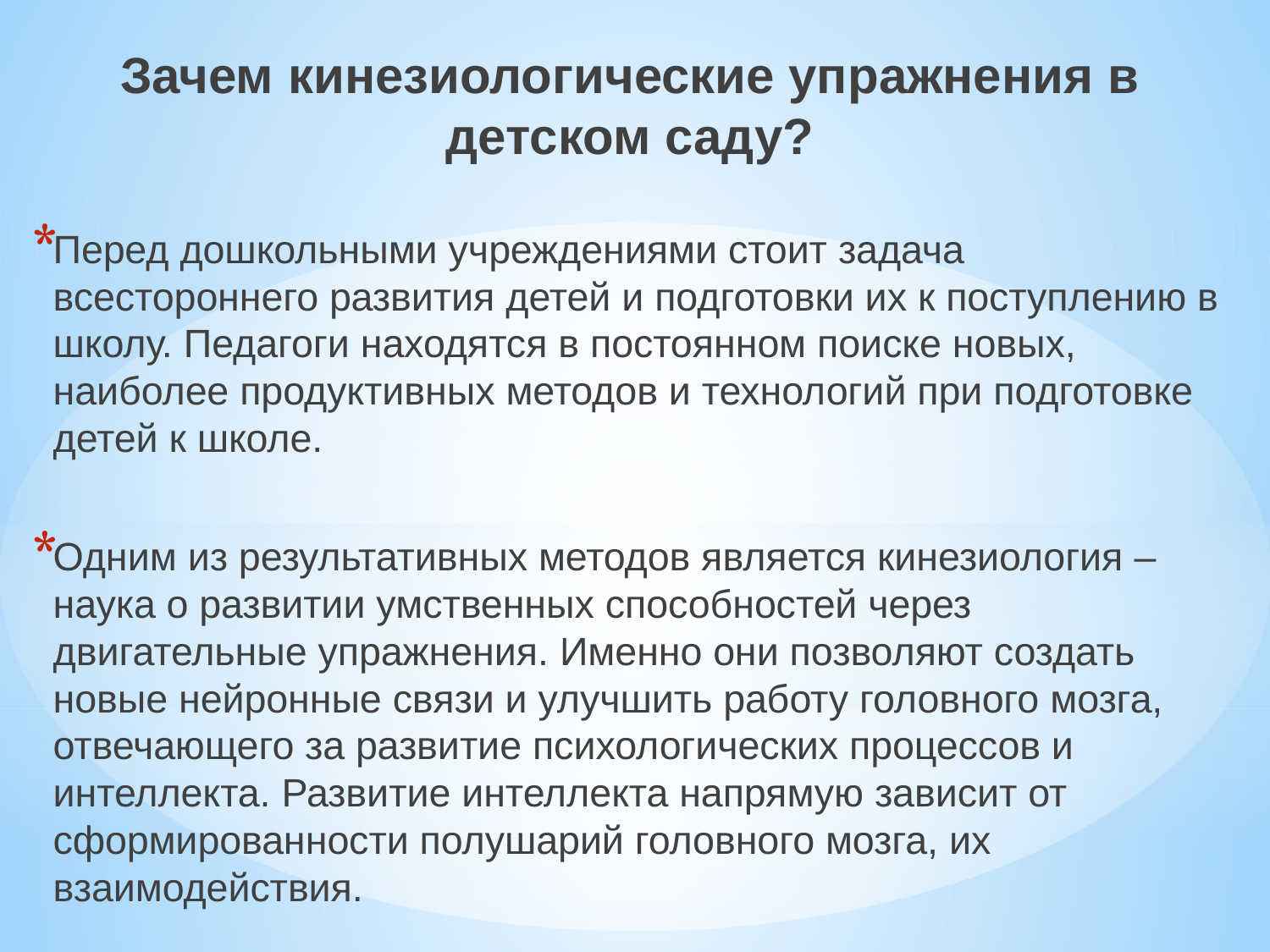

Зачем кинезиологические упражнения в детском саду?

Перед дошкольными учреждениями стоит задача всестороннего развития детей и подготовки их к поступлению в школу. Педагоги находятся в постоянном поиске новых, наиболее продуктивных методов и технологий при подготовке детей к школе.

Одним из результативных методов является кинезиология – наука о развитии умственных способностей через двигательные упражнения. Именно они позволяют создать новые нейронные связи и улучшить работу головного мозга, отвечающего за развитие психологических процессов и интеллекта. Развитие интеллекта напрямую зависит от сформированности полушарий головного мозга, их взаимодействия.